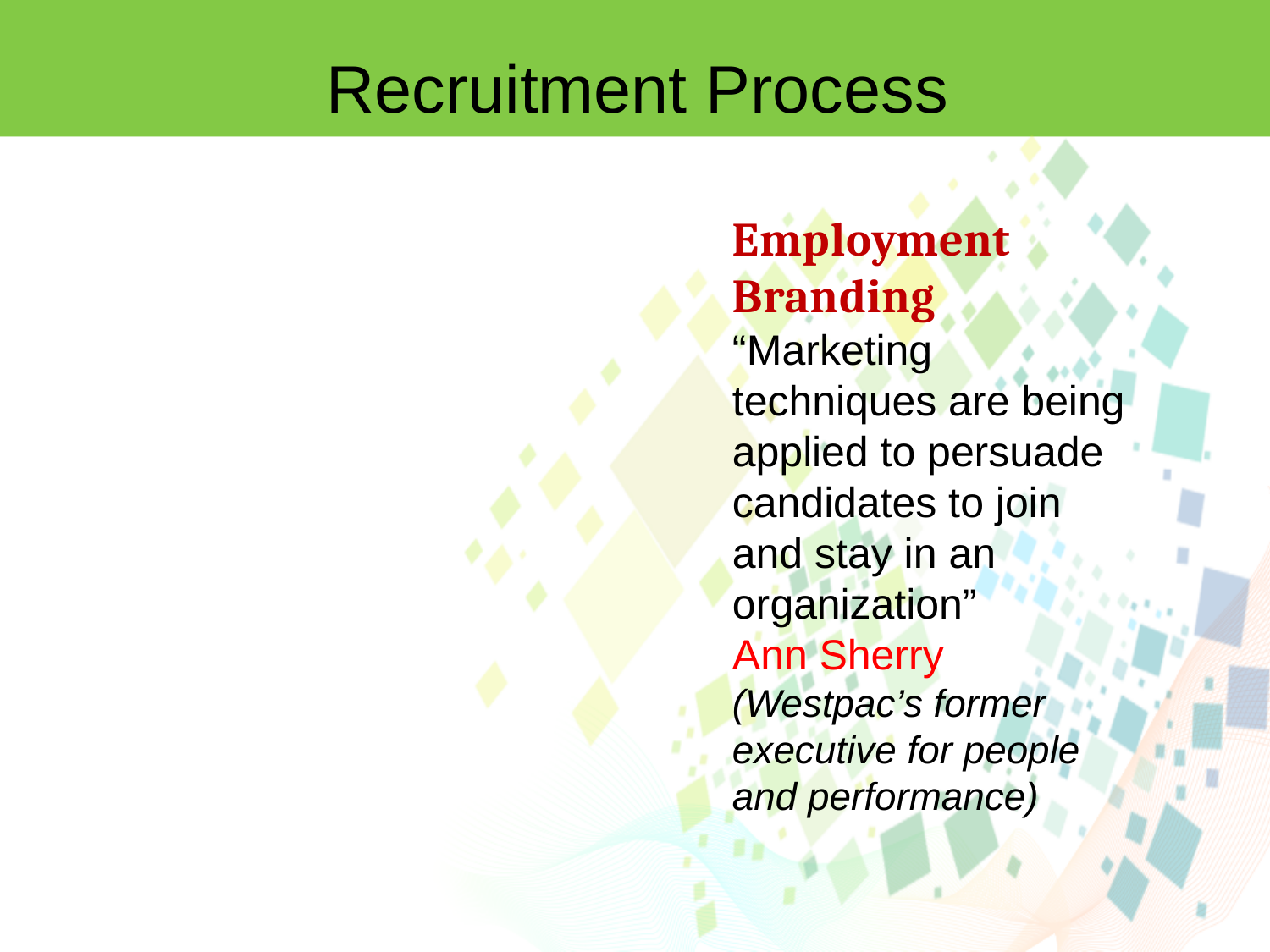

Recruitment Process
Employment Branding
“Marketing techniques are being applied to persuade candidates to join and stay in an organization”
Ann Sherry
(Westpac’s former executive for people and performance)